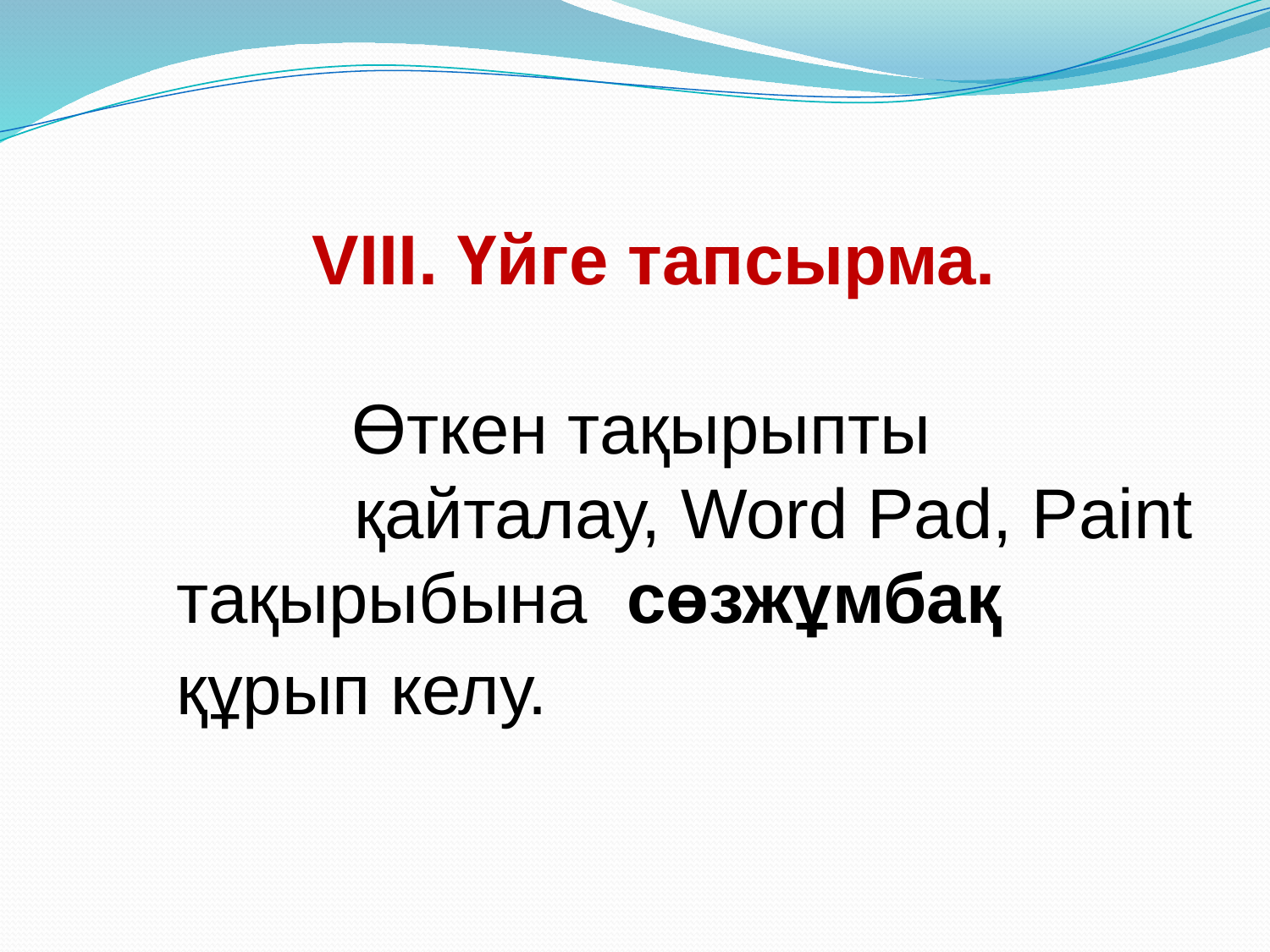

VIII. Үйге тапсырма.

                                 Өткен тақырыпты                       қайталау, Word Pad, Paint тақырыбына  сөзжұмбақ құрып келу.